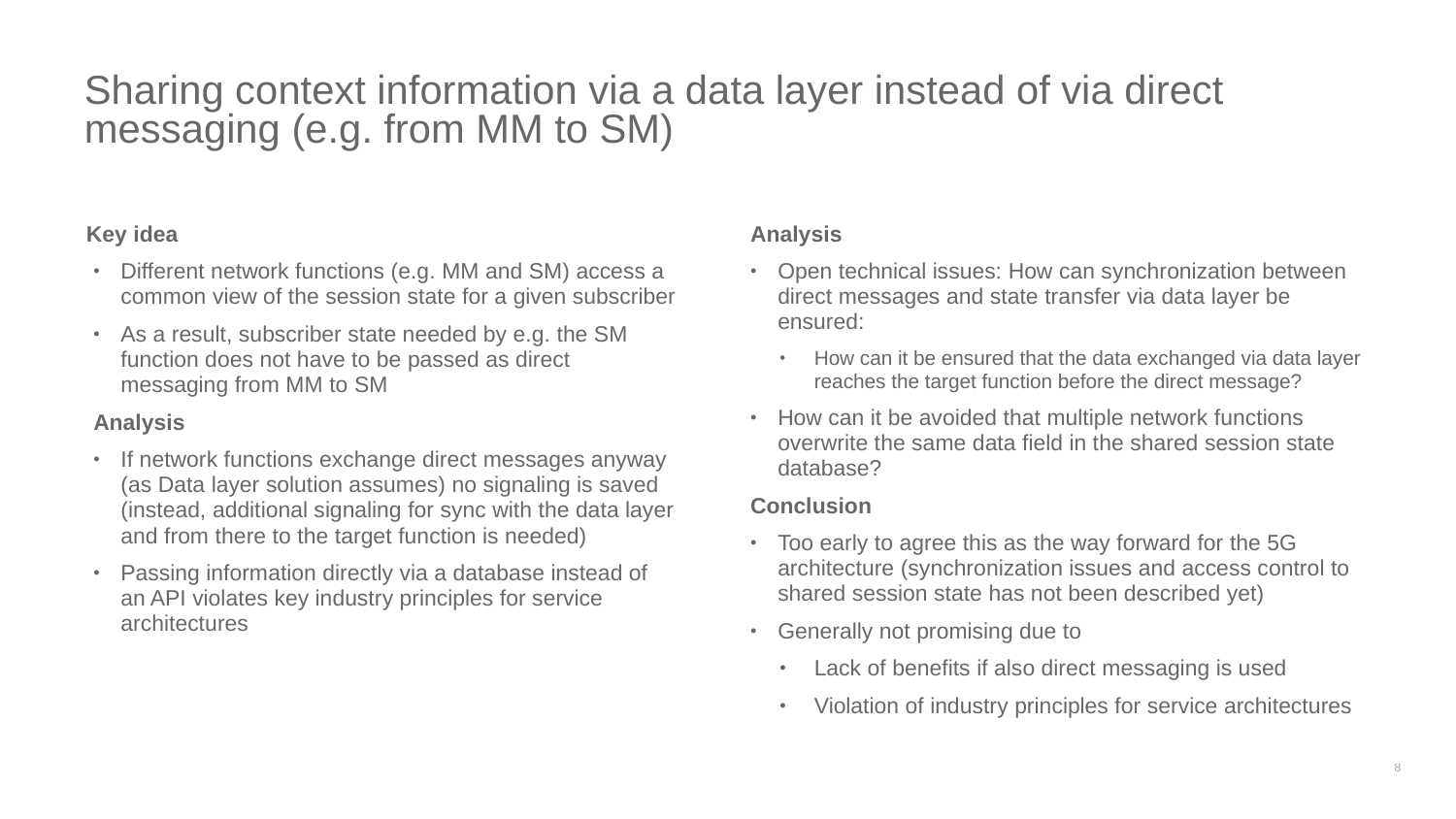

# Sharing context information via a data layer instead of via direct messaging (e.g. from MM to SM)
Key idea
Different network functions (e.g. MM and SM) access a common view of the session state for a given subscriber
As a result, subscriber state needed by e.g. the SM function does not have to be passed as direct messaging from MM to SM
Analysis
If network functions exchange direct messages anyway (as Data layer solution assumes) no signaling is saved (instead, additional signaling for sync with the data layer and from there to the target function is needed)
Passing information directly via a database instead of an API violates key industry principles for service architectures
Analysis
Open technical issues: How can synchronization between direct messages and state transfer via data layer be ensured:
How can it be ensured that the data exchanged via data layer reaches the target function before the direct message?
How can it be avoided that multiple network functions overwrite the same data field in the shared session state database?
Conclusion
Too early to agree this as the way forward for the 5G architecture (synchronization issues and access control to shared session state has not been described yet)
Generally not promising due to
Lack of benefits if also direct messaging is used
Violation of industry principles for service architectures